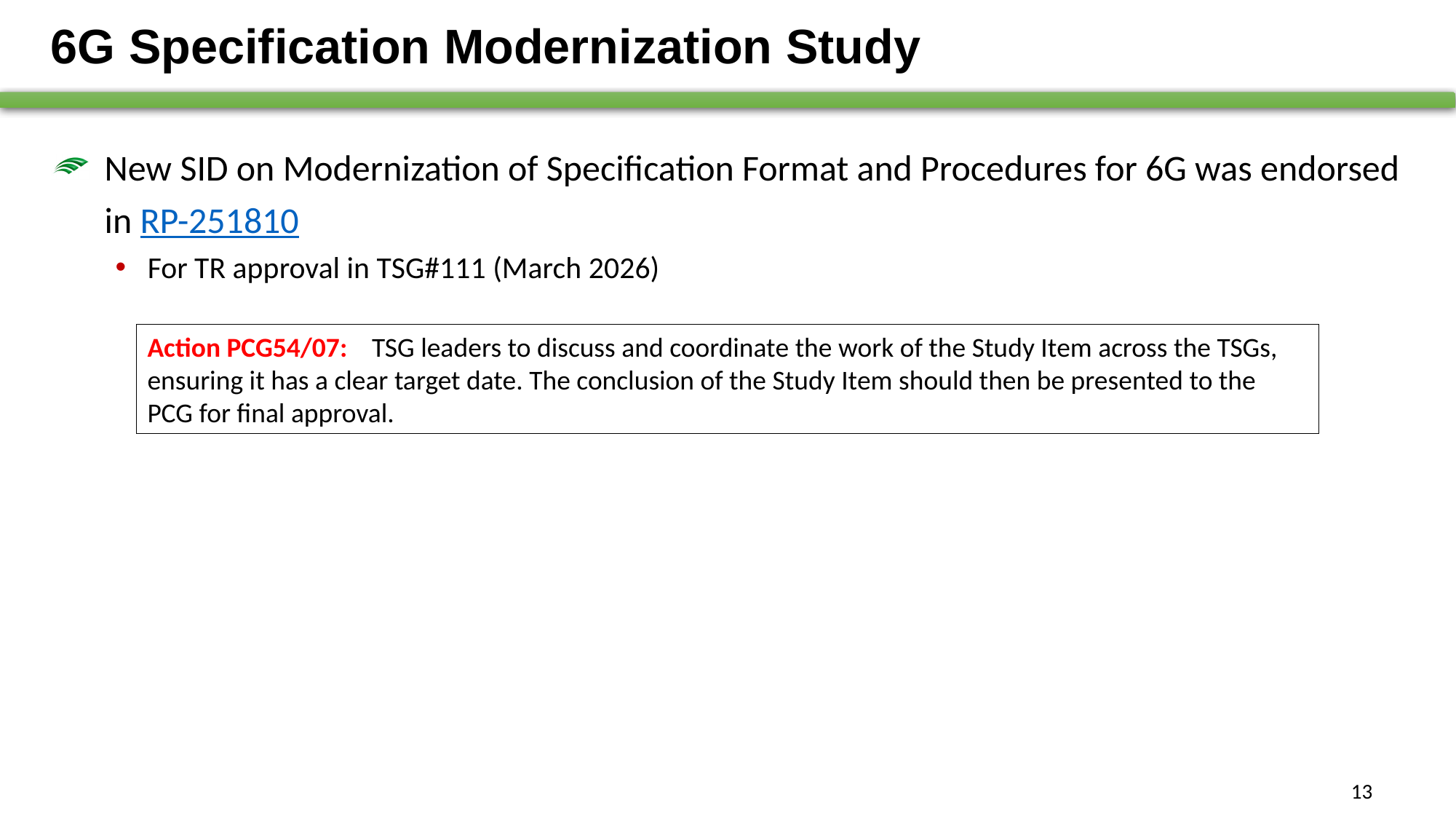

# 6G Specification Modernization Study
New SID on Modernization of Specification Format and Procedures for 6G was endorsed in RP-251810
For TR approval in TSG#111 (March 2026)

Action PCG54/07:	 TSG leaders to discuss and coordinate the work of the Study Item across the TSGs, ensuring it has a clear target date. The conclusion of the Study Item should then be presented to the PCG for final approval.